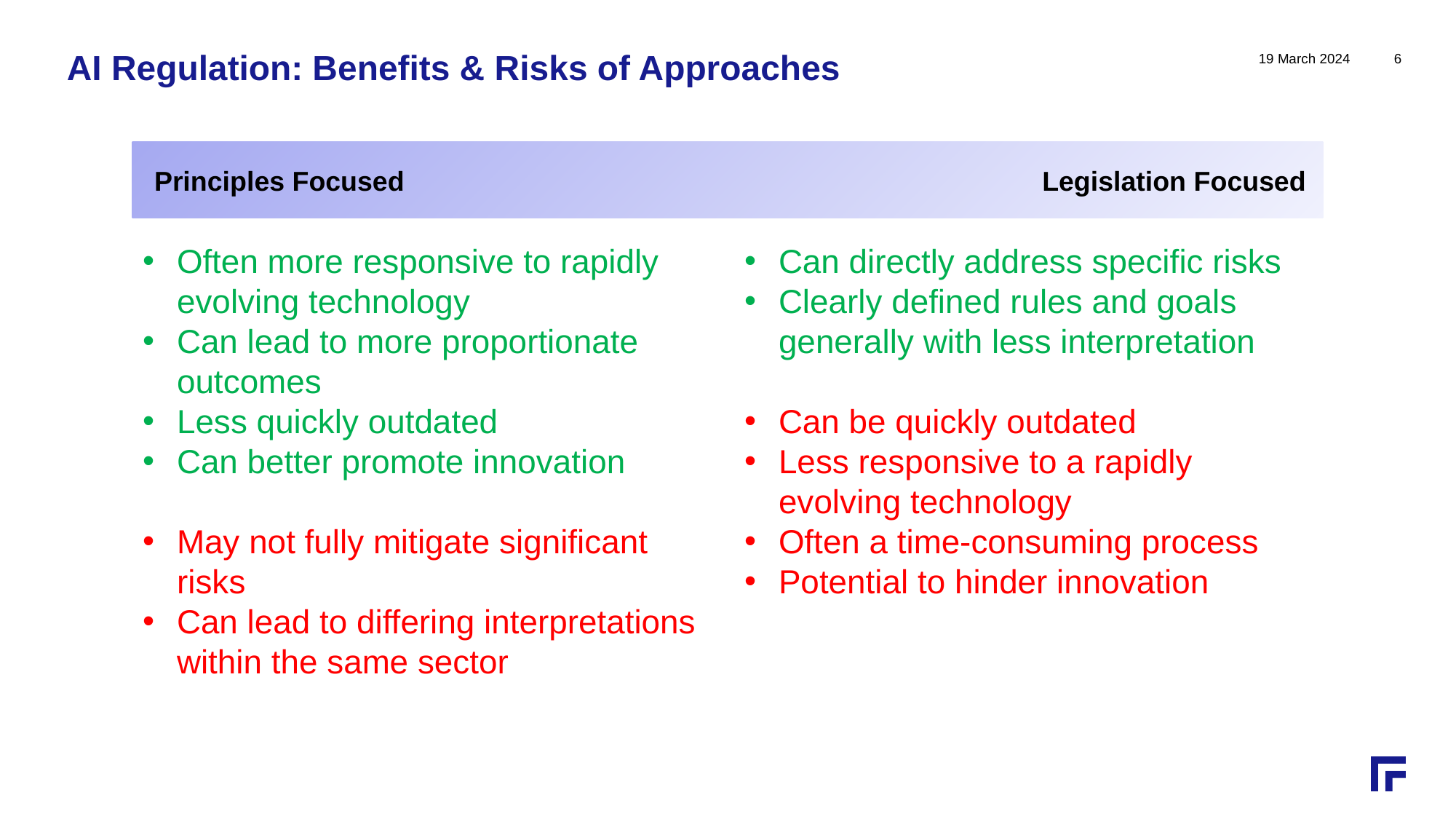

# AI Regulation: Benefits & Risks of Approaches
19 March 2024
6

Principles Focused
Legislation Focused
Often more responsive to rapidly evolving technology
Can lead to more proportionate outcomes
Less quickly outdated
Can better promote innovation

May not fully mitigate significant risks
Can lead to differing interpretations within the same sector
Can directly address specific risks
Clearly defined rules and goals generally with less interpretation

Can be quickly outdated
Less responsive to a rapidly evolving technology
Often a time-consuming process
Potential to hinder innovation